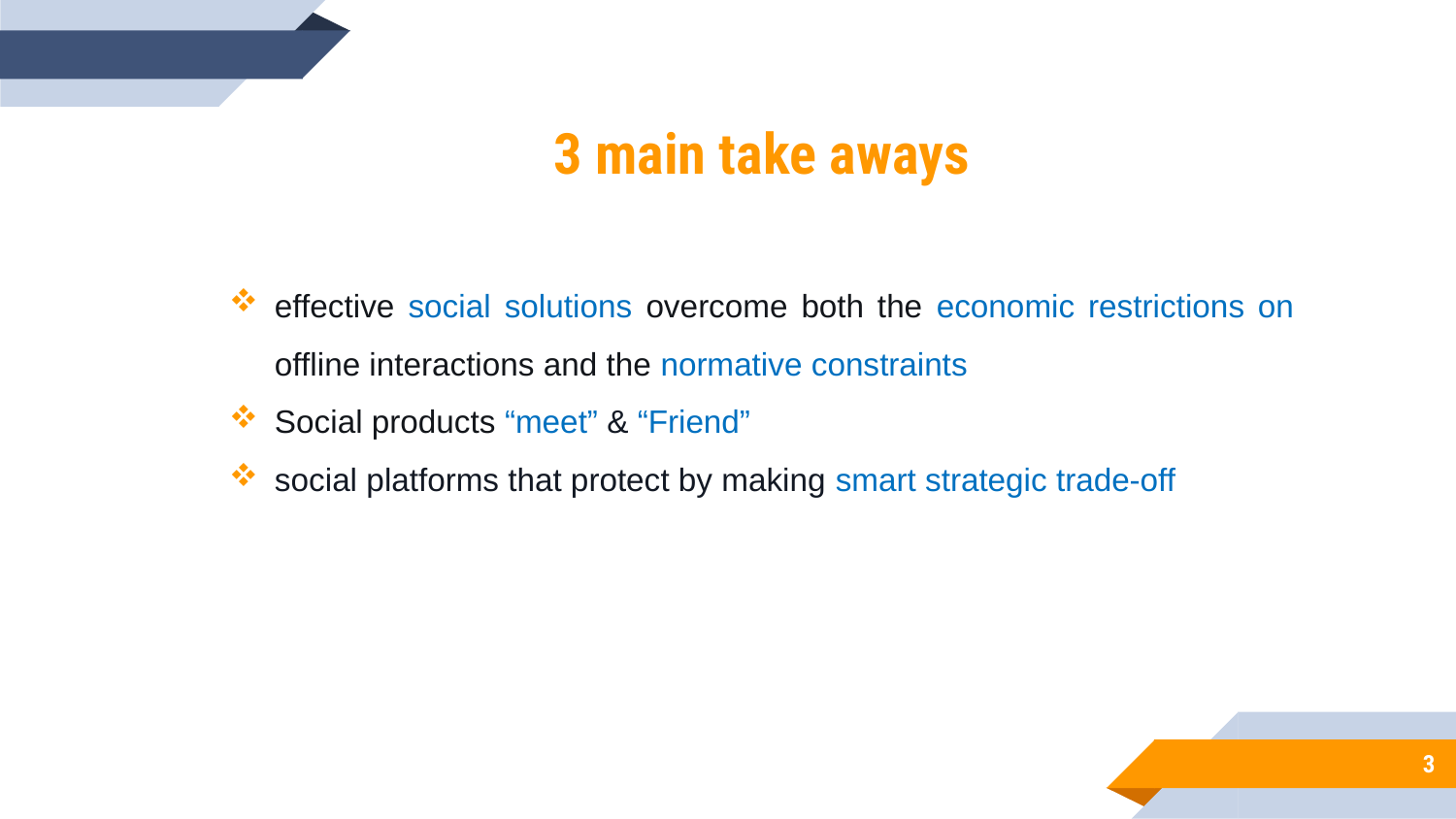

3 main take aways
effective social solutions overcome both the economic restrictions on offline interactions and the normative constraints
Social products “meet” & “Friend”
social platforms that protect by making smart strategic trade-off

3